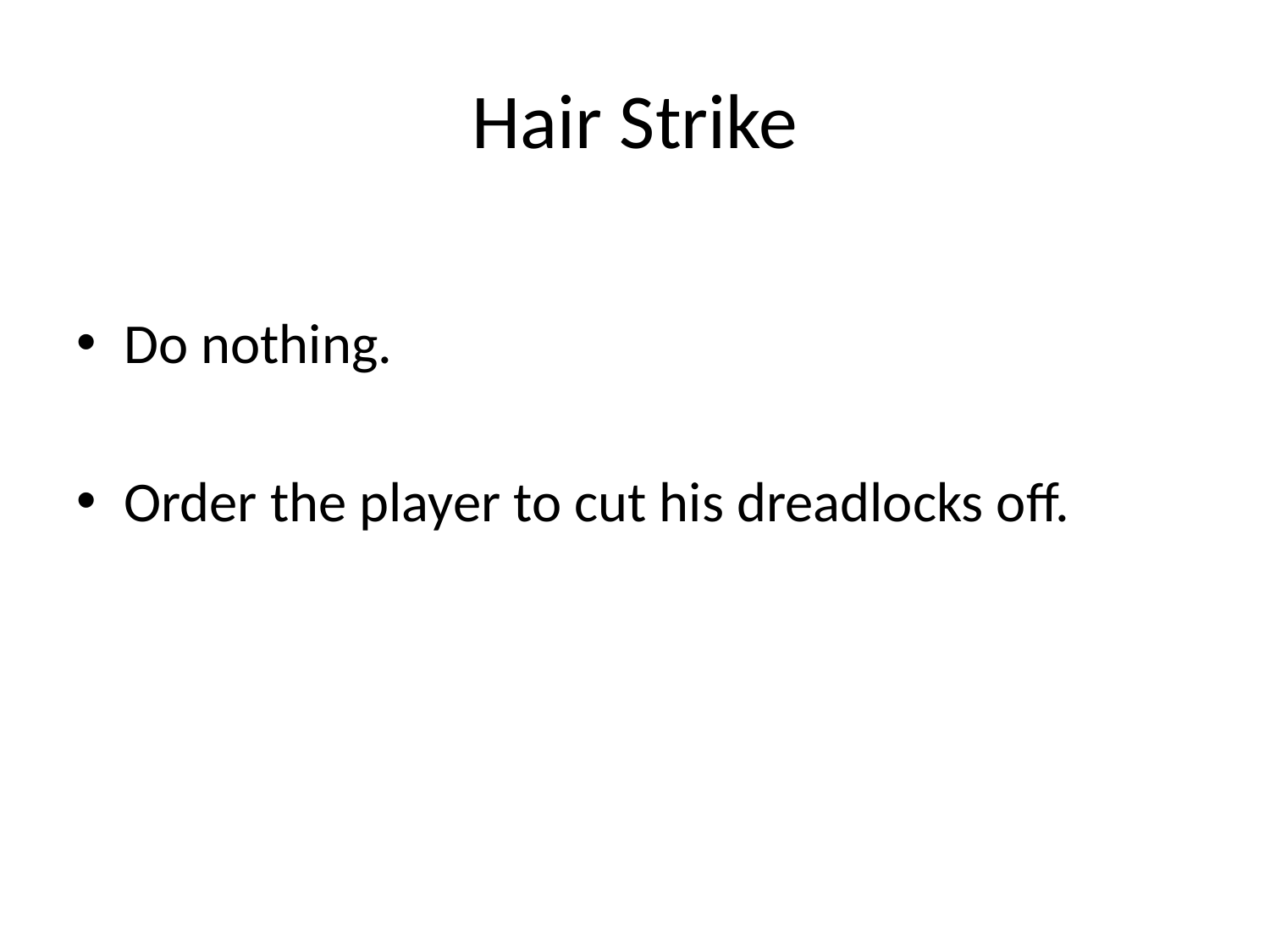

# Hair Strike

Do nothing.

Order the player to cut his dreadlocks off.